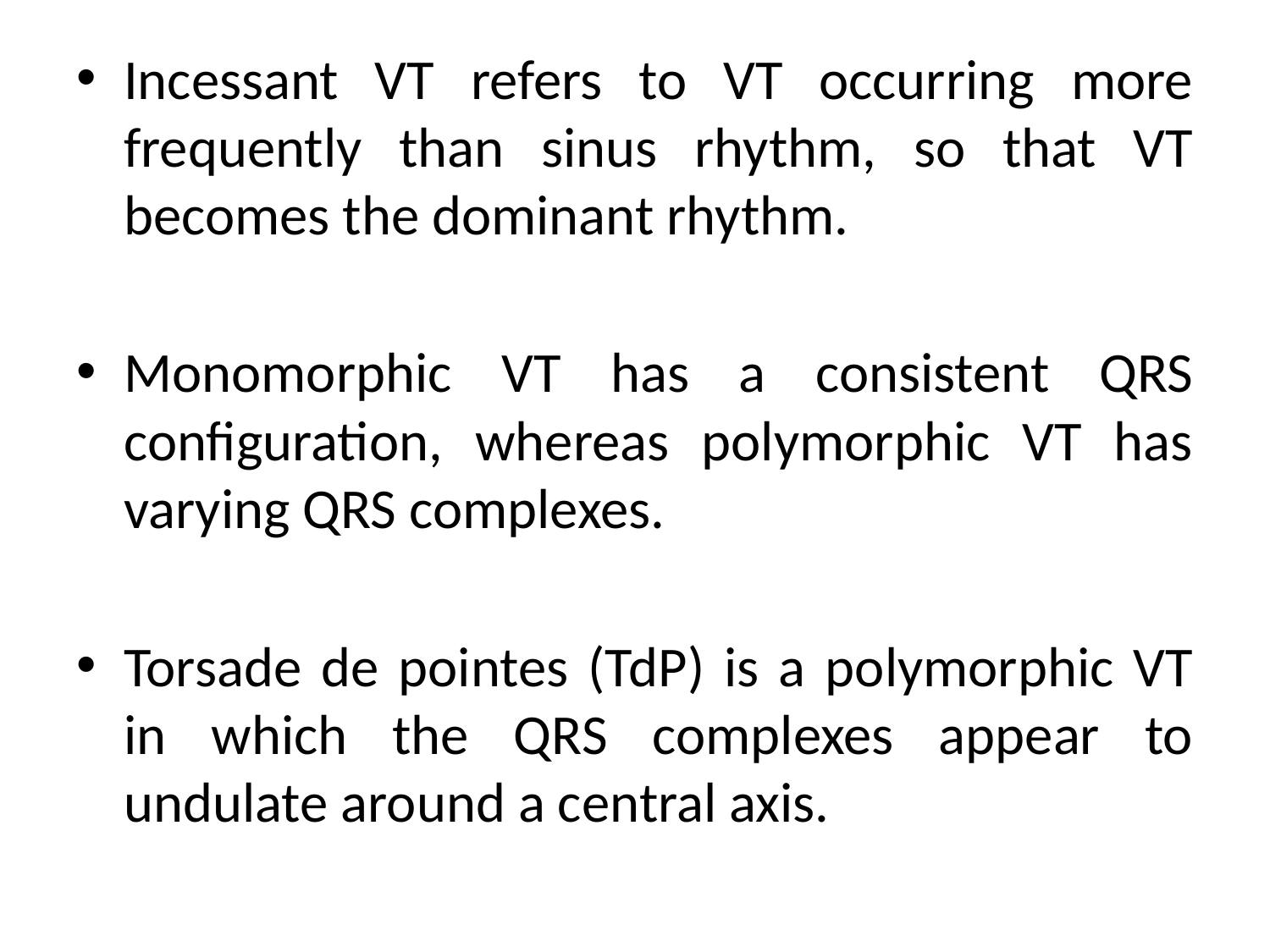

Incessant VT refers to VT occurring more frequently than sinus rhythm, so that VT becomes the dominant rhythm.

Monomorphic VT has a consistent QRS configuration, whereas polymorphic VT has varying QRS complexes.

Torsade de pointes (TdP) is a polymorphic VT in which the QRS complexes appear to undulate around a central axis.